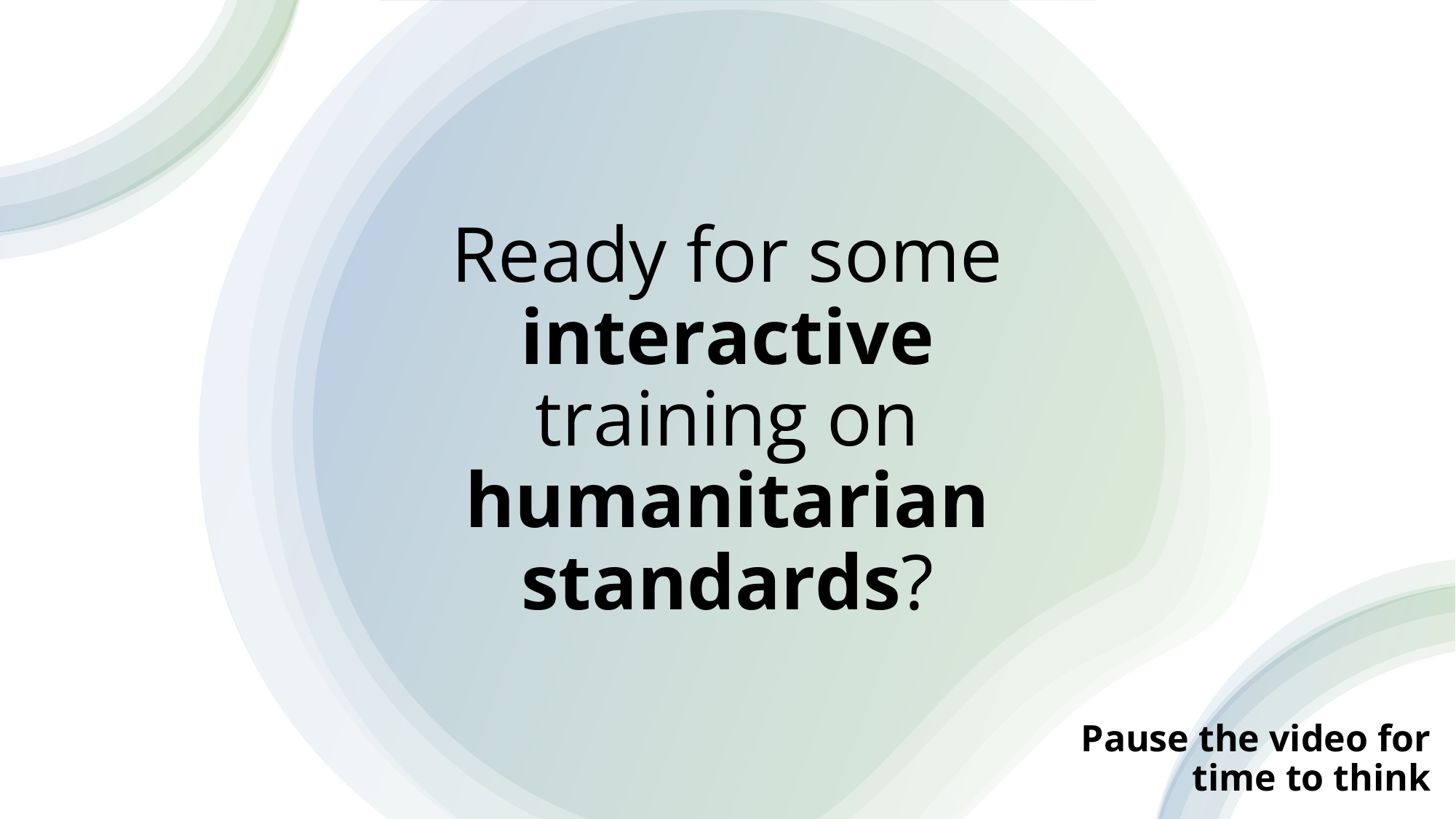

# Ready for some interactive training on humanitarian standards?

Pause the video for time to think